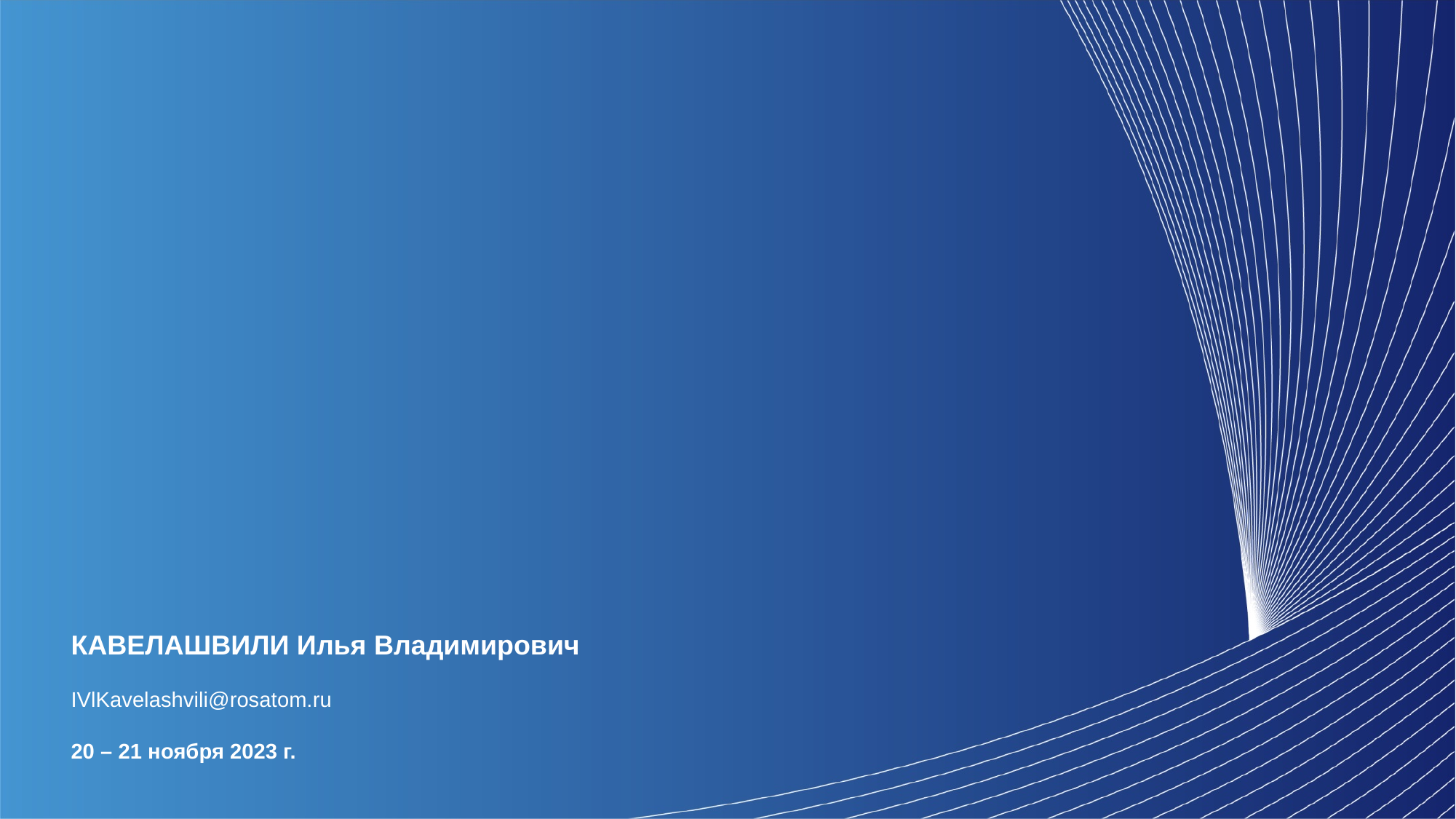

КАВЕЛАШВИЛИ Илья Владимирович
IVlKavelashvili@rosatom.ru
20 – 21 ноября 2023 г.